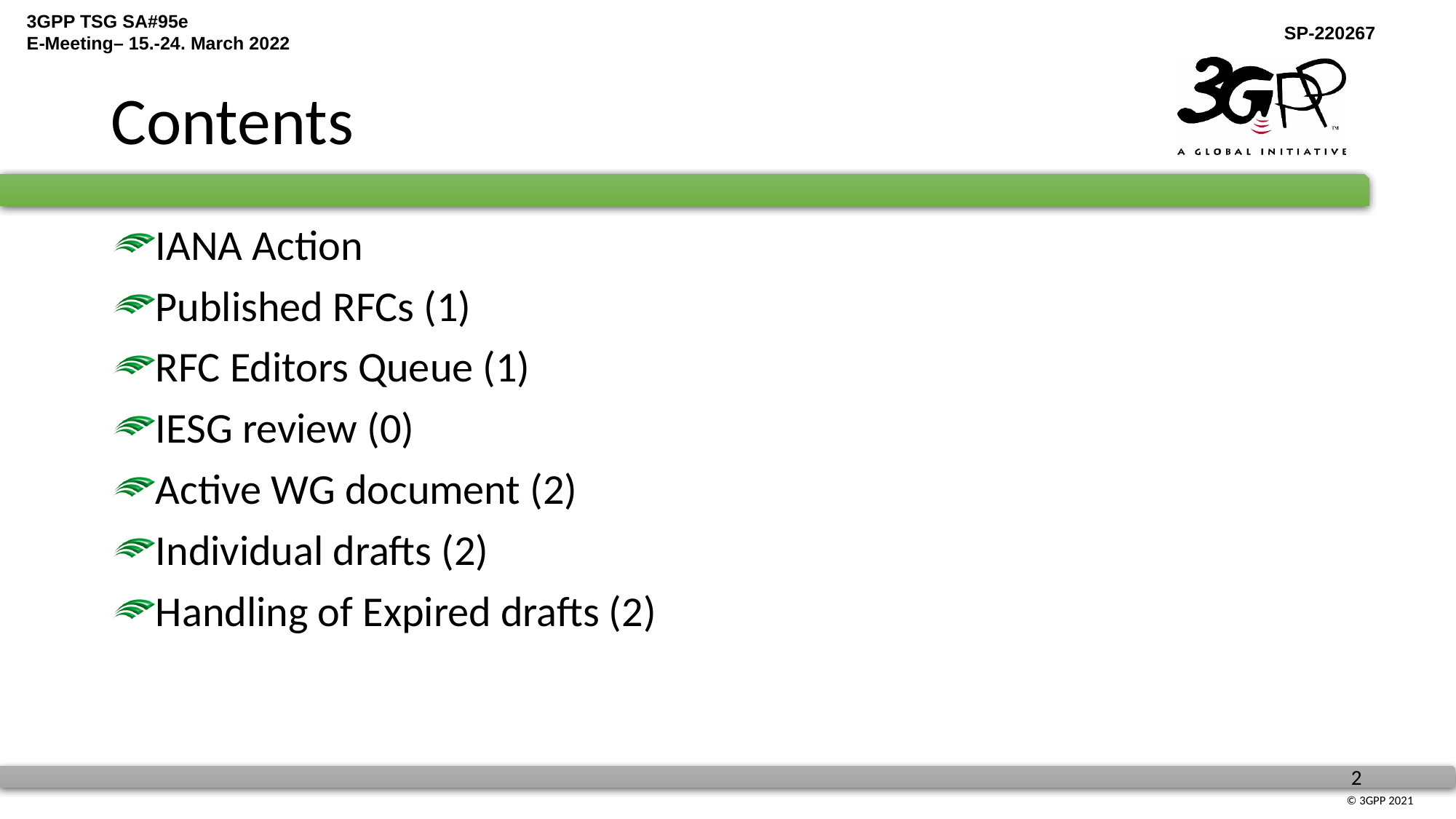

# Contents
IANA Action
Published RFCs (1)
RFC Editors Queue (1)
IESG review (0)
Active WG document (2)
Individual drafts (2)
Handling of Expired drafts (2)